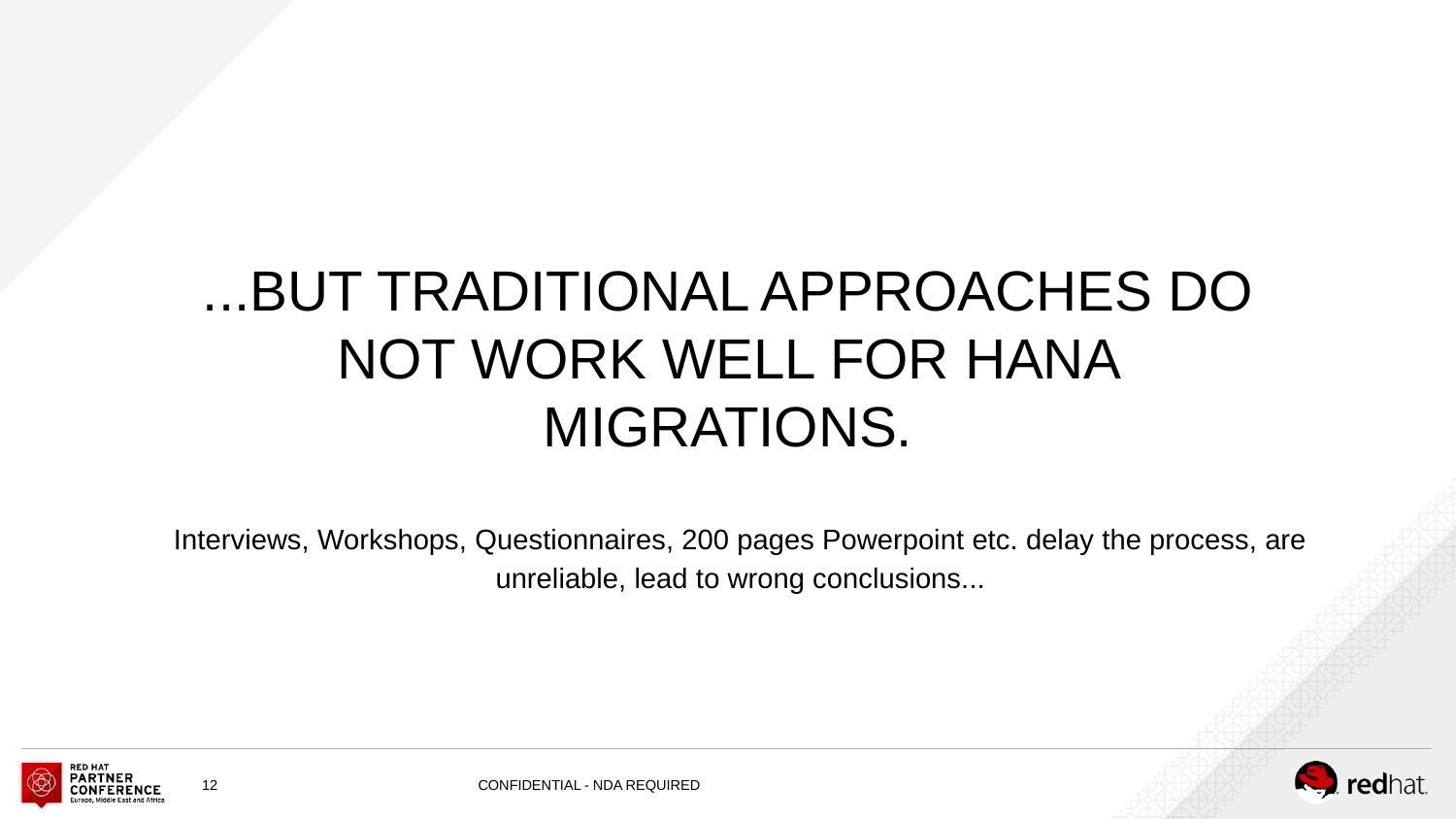

# ...BUT TRADITIONAL APPROACHES DO NOT WORK WELL FOR HANA MIGRATIONS.
Interviews, Workshops, Questionnaires, 200 pages Powerpoint etc. delay the process, are unreliable, lead to wrong conclusions...
12
CONFIDENTIAL - NDA REQUIRED